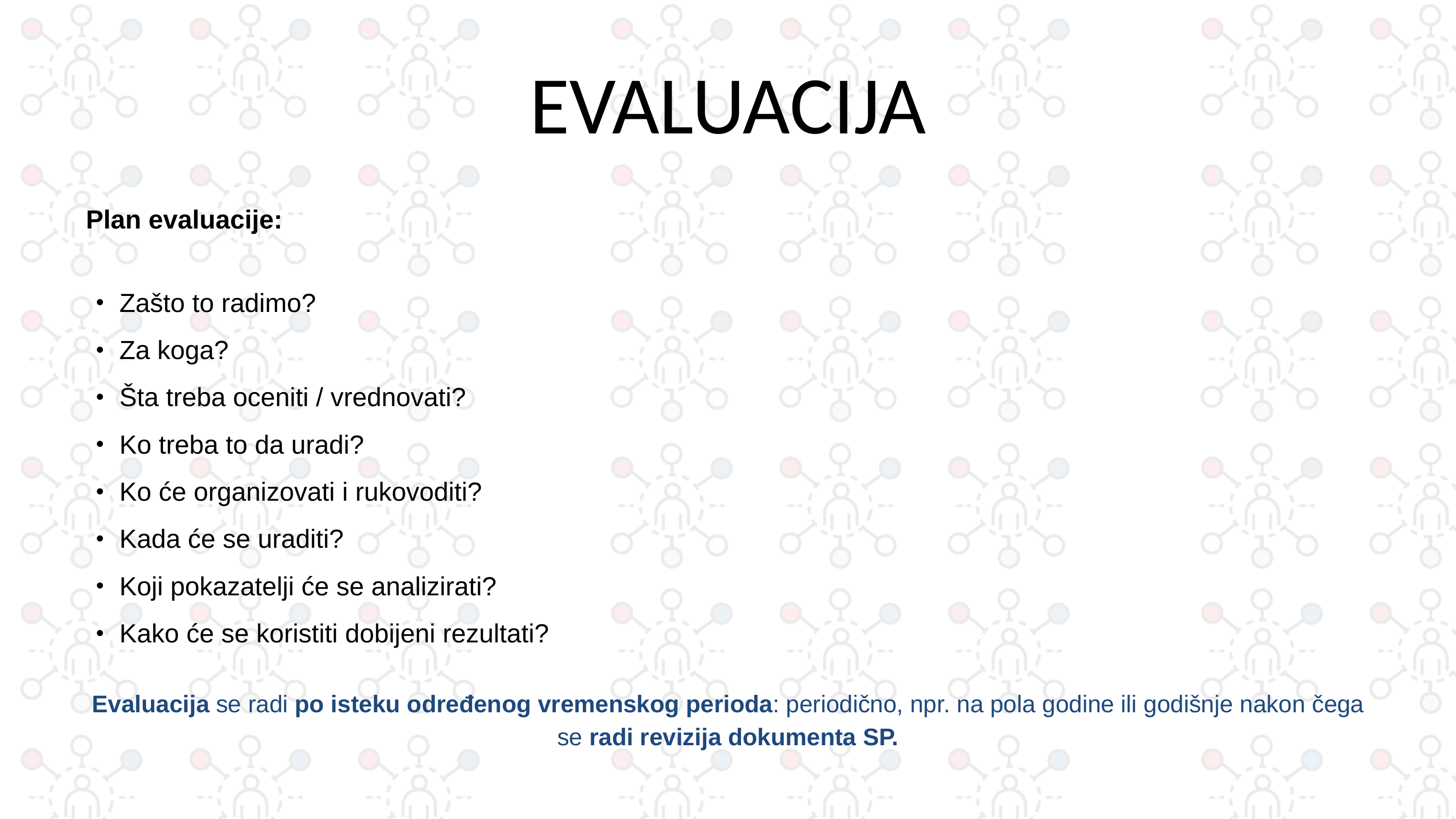

# EVALUACIJA
Plan evaluacije:

Zašto to radimo?
Za koga?
Šta treba oceniti / vrednovati?
Ko treba to da uradi?
Ko će organizovati i rukovoditi?
Kada će se uraditi?
Koji pokazatelji će se analizirati?
Kako će se koristiti dobijeni rezultati?

Evaluacija se radi po isteku određenog vremenskog perioda: periodično, npr. na pola godine ili godišnje nakon čega se radi revizija dokumenta SP.